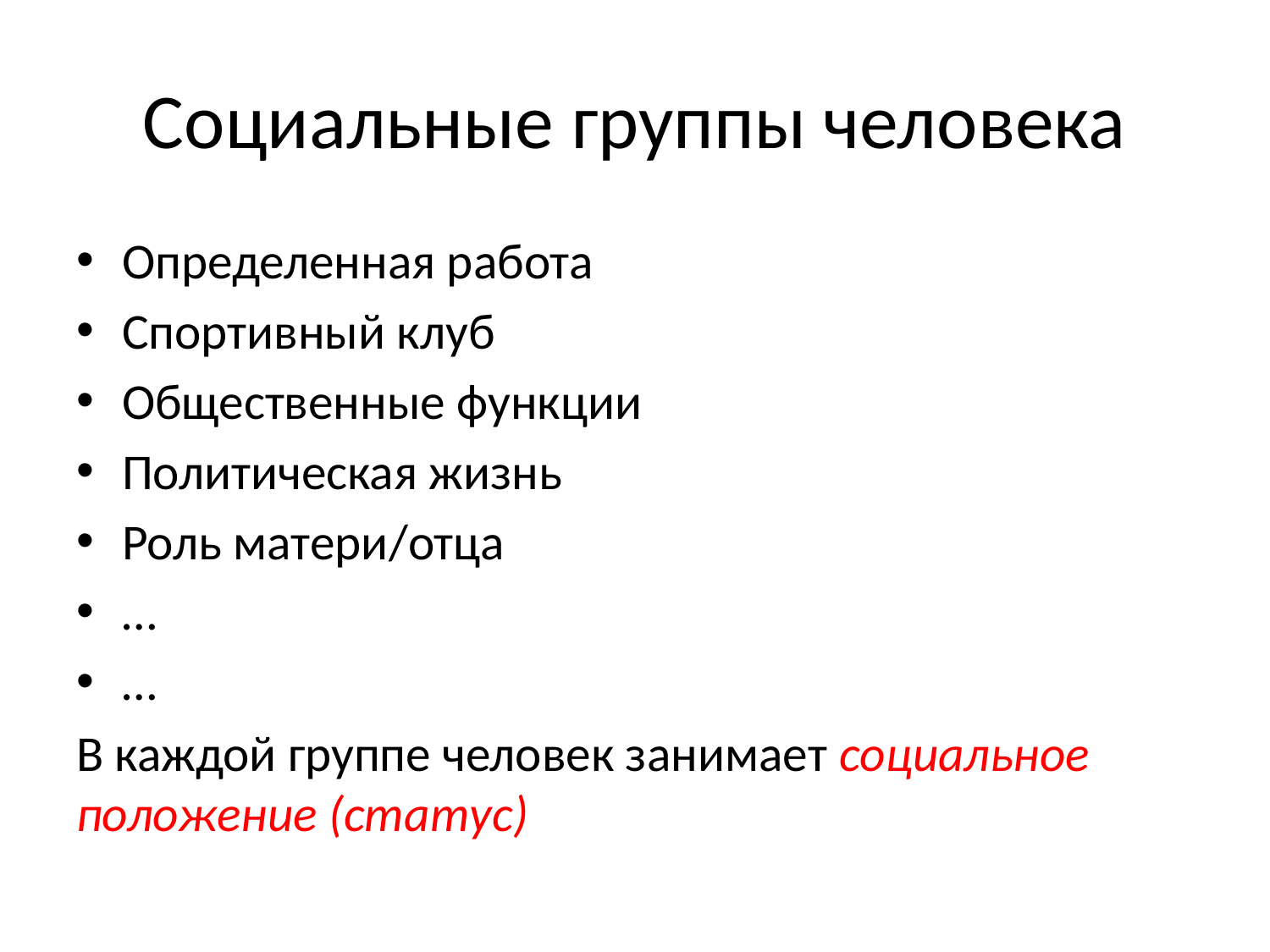

# Социальные группы человека
Определенная работа
Спортивный клуб
Общественные функции
Политическая жизнь
Роль матери/отца
…
…
В каждой группе человек занимает социальное положение (статус)